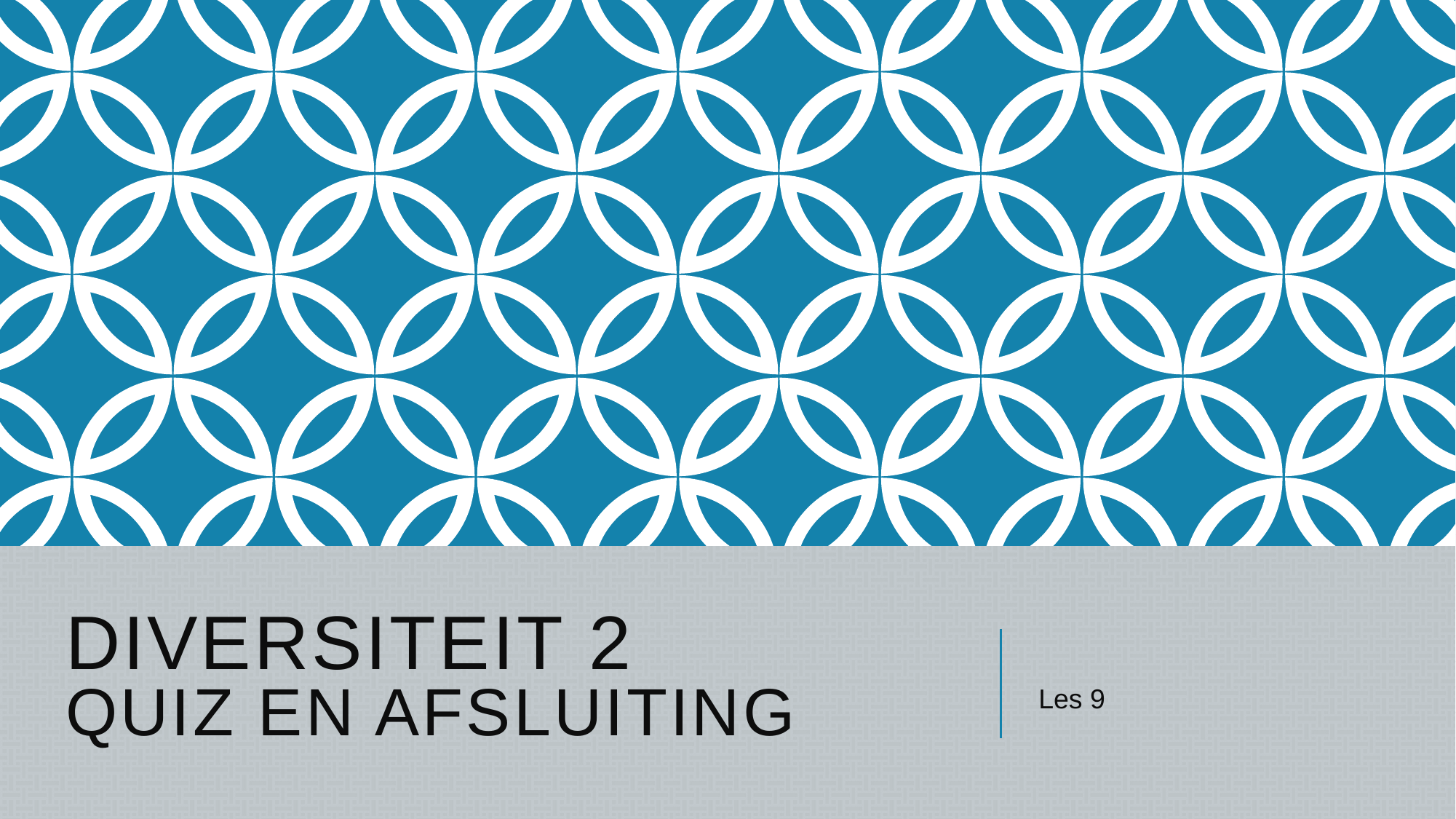

# Diversiteit 2 quiz en afsluiting

Les 9